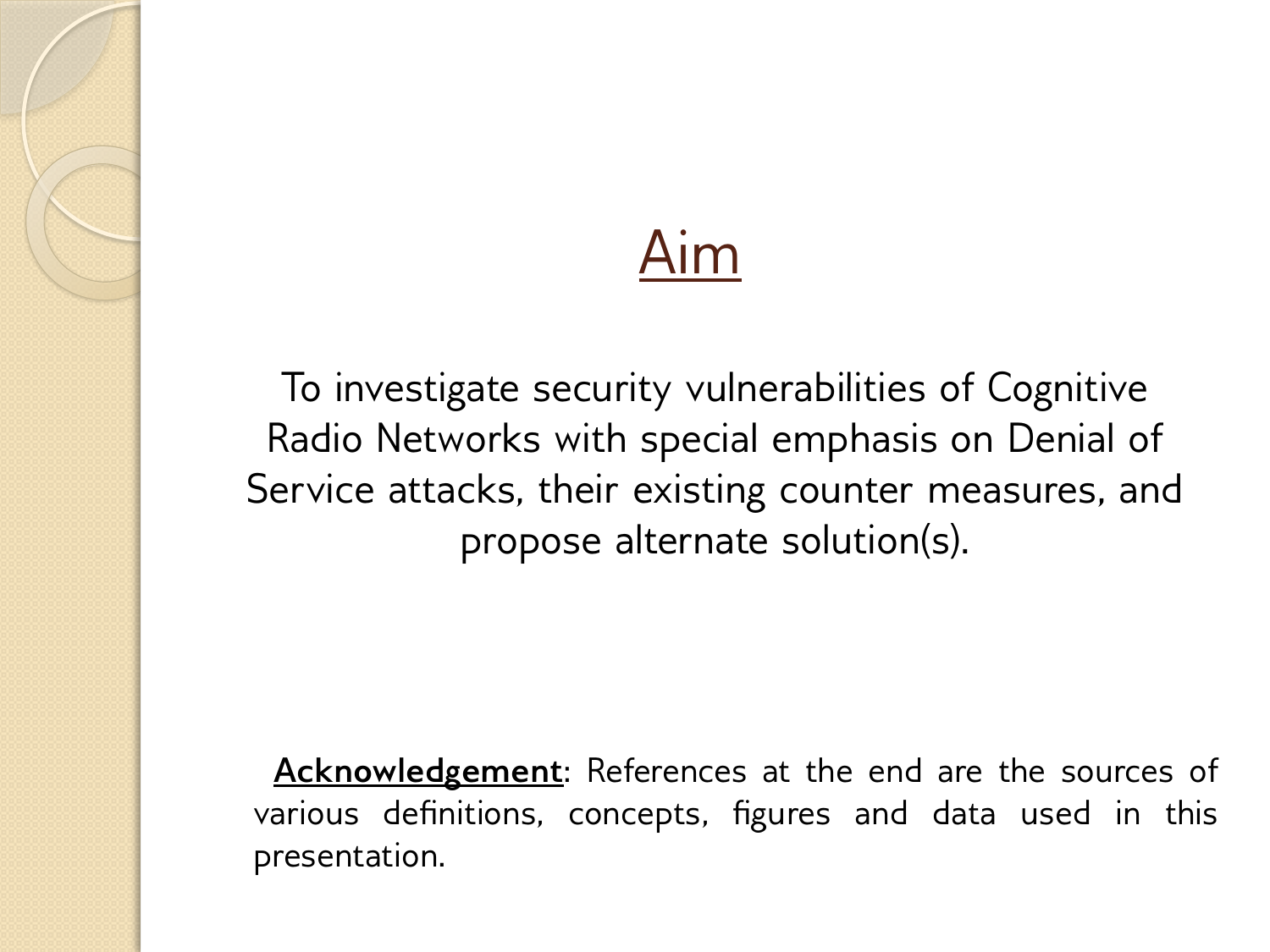

# Aim
   To investigate security vulnerabilities of Cognitive Radio Networks with special emphasis on Denial of Service attacks, their existing counter measures, and propose alternate solution(s).
    Acknowledgement: References at the end are the sources of various definitions, concepts, figures and data used in this presentation.